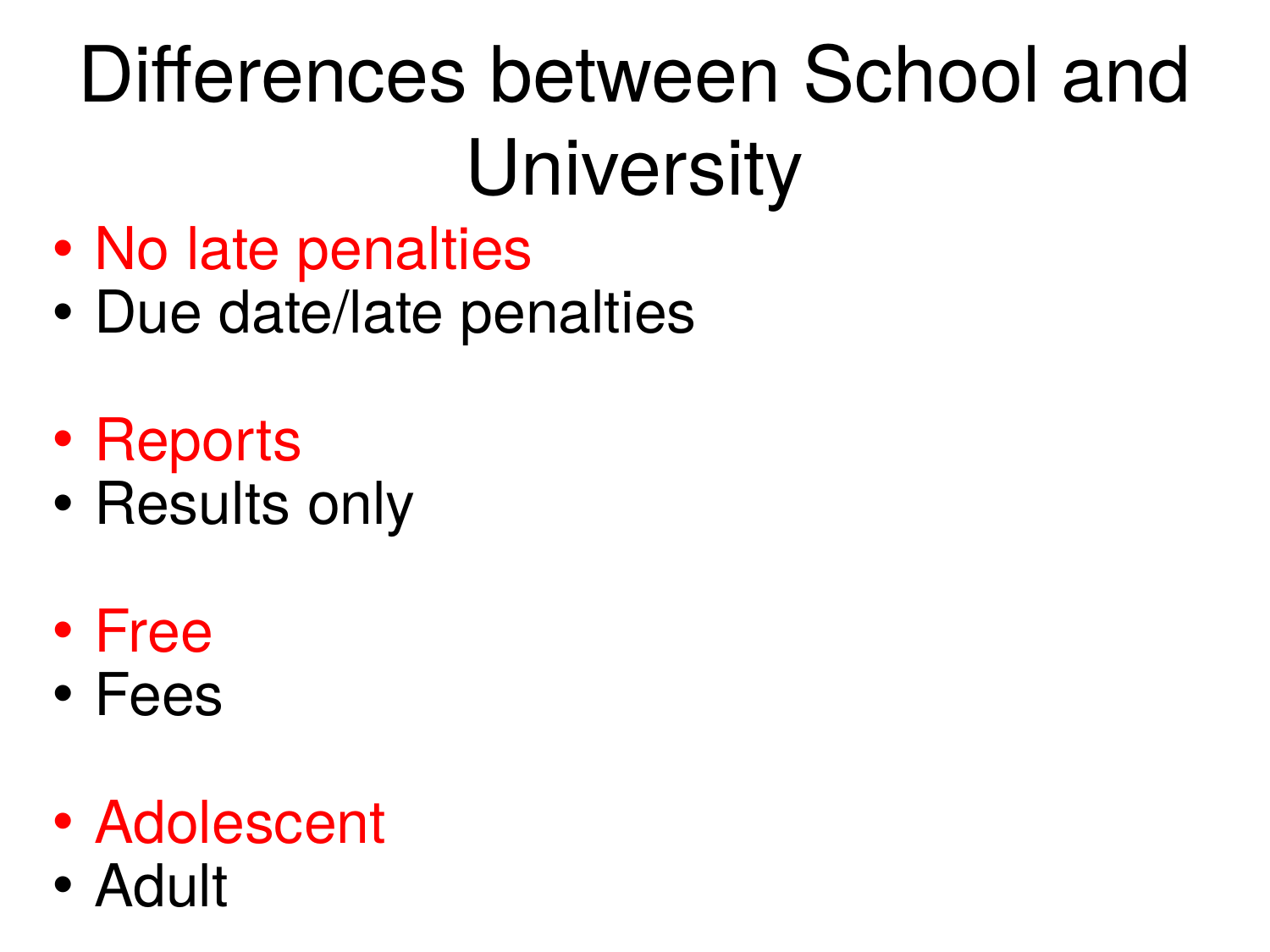

# Differences between School and University
No late penalties
Due date/late penalties

Reports
Results only

Free
Fees

Adolescent
Adult